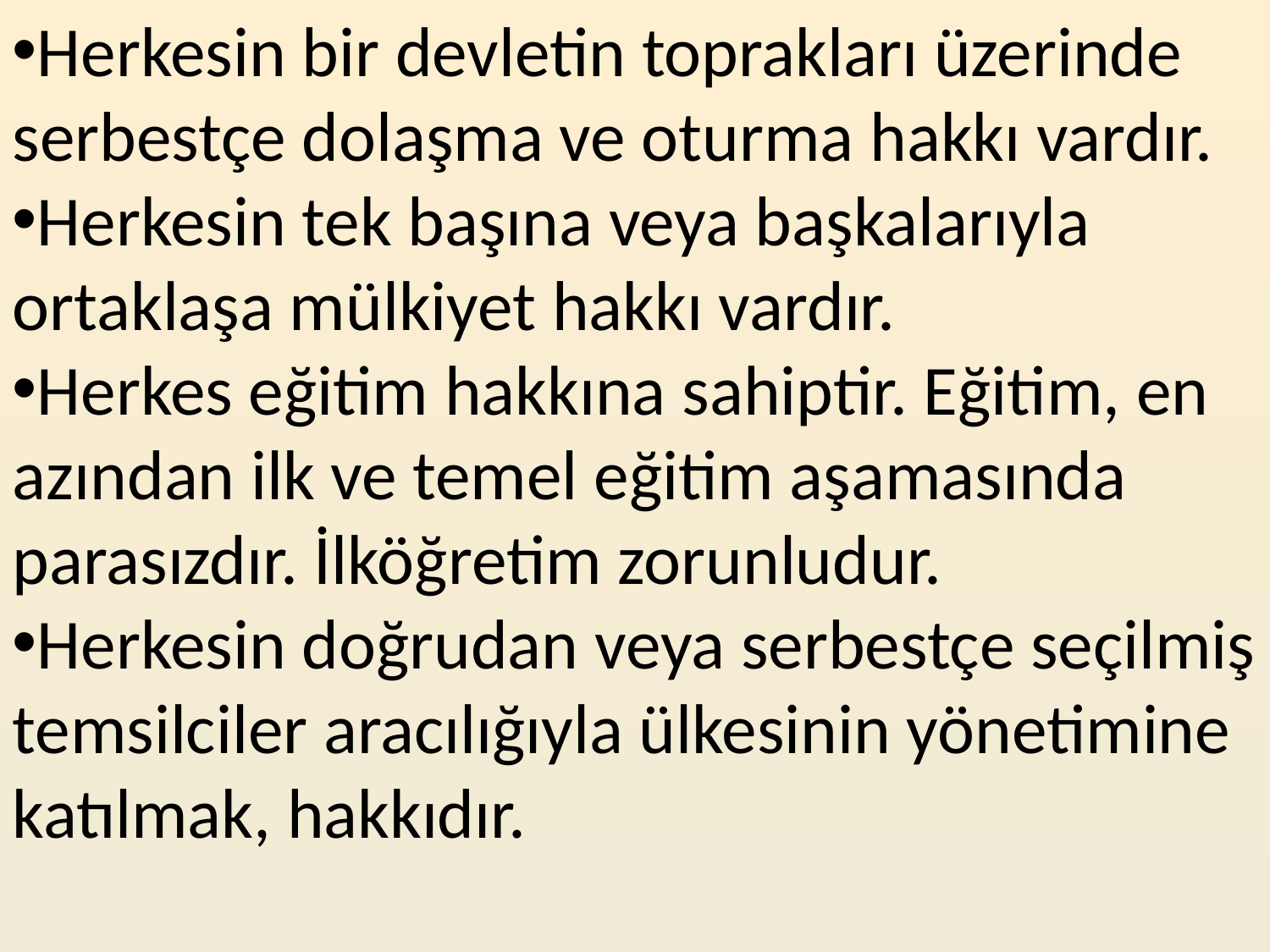

Herkesin bir devletin toprakları üzerinde serbestçe dolaşma ve oturma hakkı vardır.
Herkesin tek başına veya başkalarıyla ortaklaşa mülkiyet hakkı vardır.
Herkes eğitim hakkına sahiptir. Eğitim, en azından ilk ve temel eğitim aşamasında parasızdır. İlköğretim zorunludur.
Herkesin doğrudan veya serbestçe seçilmiş temsilciler aracılığıyla ülkesinin yönetimine katılmak, hakkıdır.